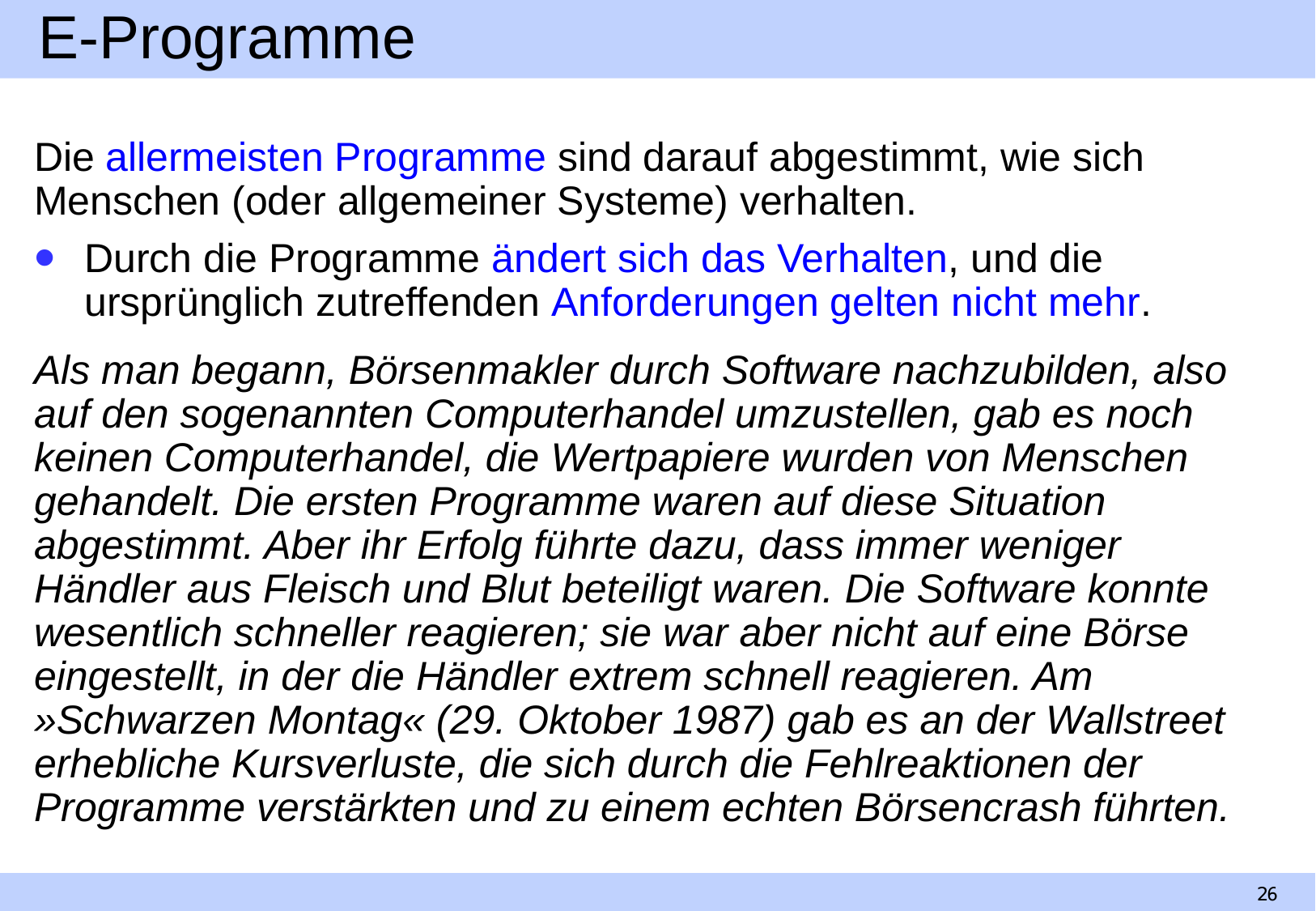

# E-Programme
Die allermeisten Programme sind darauf abgestimmt, wie sich Menschen (oder allgemeiner Systeme) verhalten.
Durch die Programme ändert sich das Verhalten, und die ursprünglich zutreffenden Anforderungen gelten nicht mehr.
Als man begann, Börsenmakler durch Software nachzubilden, also auf den sogenannten Computerhandel umzustellen, gab es noch keinen Computerhandel, die Wertpapiere wurden von Menschen gehandelt. Die ersten Programme waren auf diese Situation abgestimmt. Aber ihr Erfolg führte dazu, dass immer weniger Händler aus Fleisch und Blut beteiligt waren. Die Software konnte wesentlich schneller reagieren; sie war aber nicht auf eine Börse eingestellt, in der die Händler extrem schnell reagieren. Am »Schwarzen Montag« (29. Oktober 1987) gab es an der Wallstreet erhebliche Kursverluste, die sich durch die Fehlreaktionen der Programme verstärkten und zu einem echten Börsencrash führten.
26